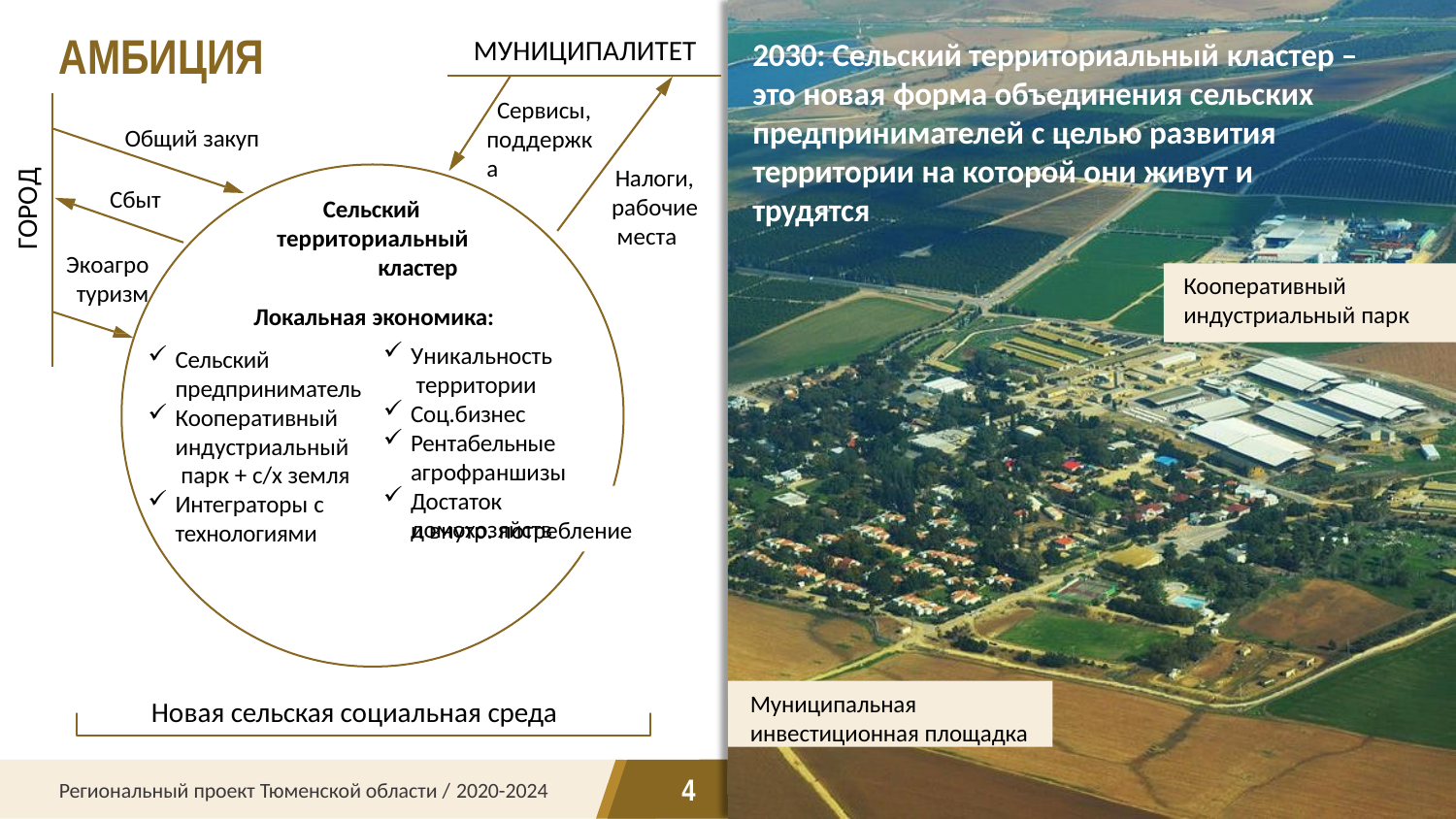

# АМБИЦИЯ
МУНИЦИПАЛИТЕТ
2030: Сельский территориальный кластер –  это новая форма объединения сельских  предпринимателей с целью развития
территории на которой они живут и трудятся

Сервисы,  поддержка
Общий закуп

Налоги,  рабочие  места

ГОРОД
Сбыт
Сельский  территориальный
кластер

Экоагро  туризм
Кооперативный
индустриальный парк
Локальная экономика:
Уникальность  территории
Соц.бизнес
Рентабельные  агрофраншизы
Достаток домохозяйств
Сельский
предприниматель
Кооперативный  индустриальный  парк + с/х земля
Интеграторы с
технологиями
и внутр. потребление

Муниципальная
инвестиционная площадка
Новая сельская социальная среда
4
Региональный проект Тюменской области / 2020-2024